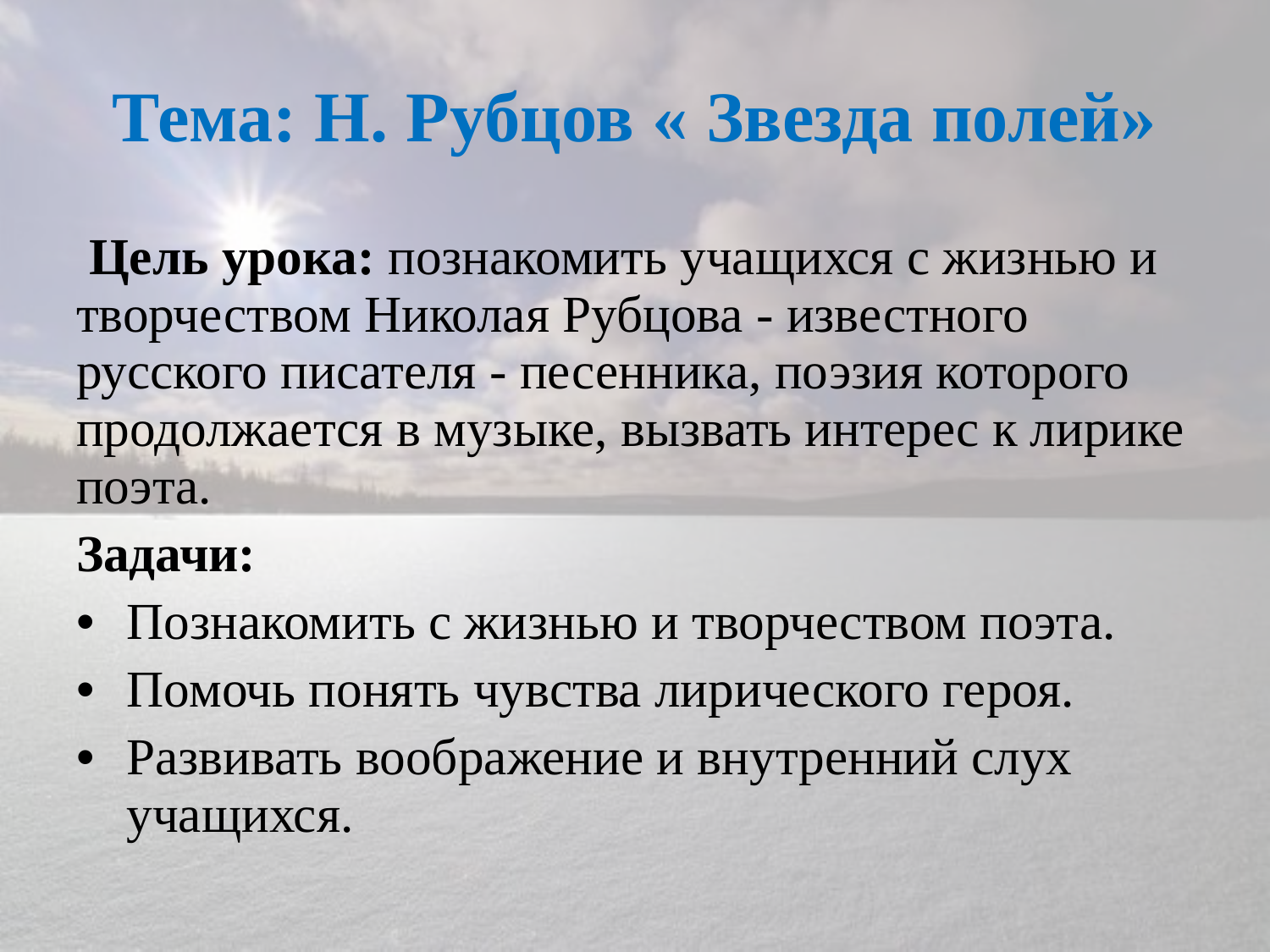

# Тема: Н. Рубцов « Звезда полей»
 Цель урока: познакомить учащихся с жизнью и творчеством Николая Рубцова - известного русского писателя - песенника, поэзия которого продолжается в музыке, вызвать интерес к лирике поэта.
Задачи:
Познакомить с жизнью и творчеством поэта.
Помочь понять чувства лирического героя.
Развивать воображение и внутренний слух учащихся.